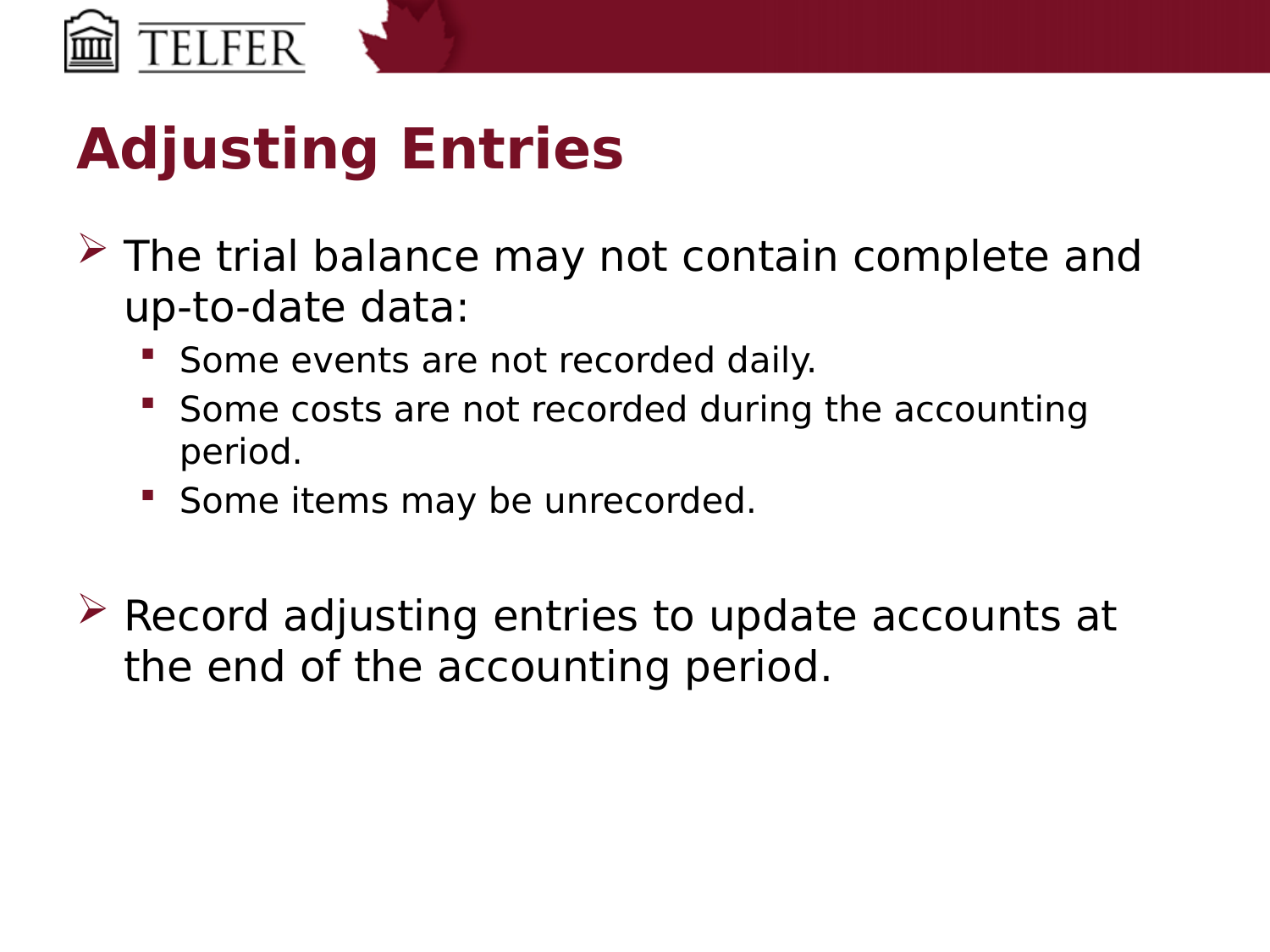

# Adjusting Entries
The trial balance may not contain complete and up-to-date data:
Some events are not recorded daily.
Some costs are not recorded during the accounting period.
Some items may be unrecorded.

Record adjusting entries to update accounts at the end of the accounting period.